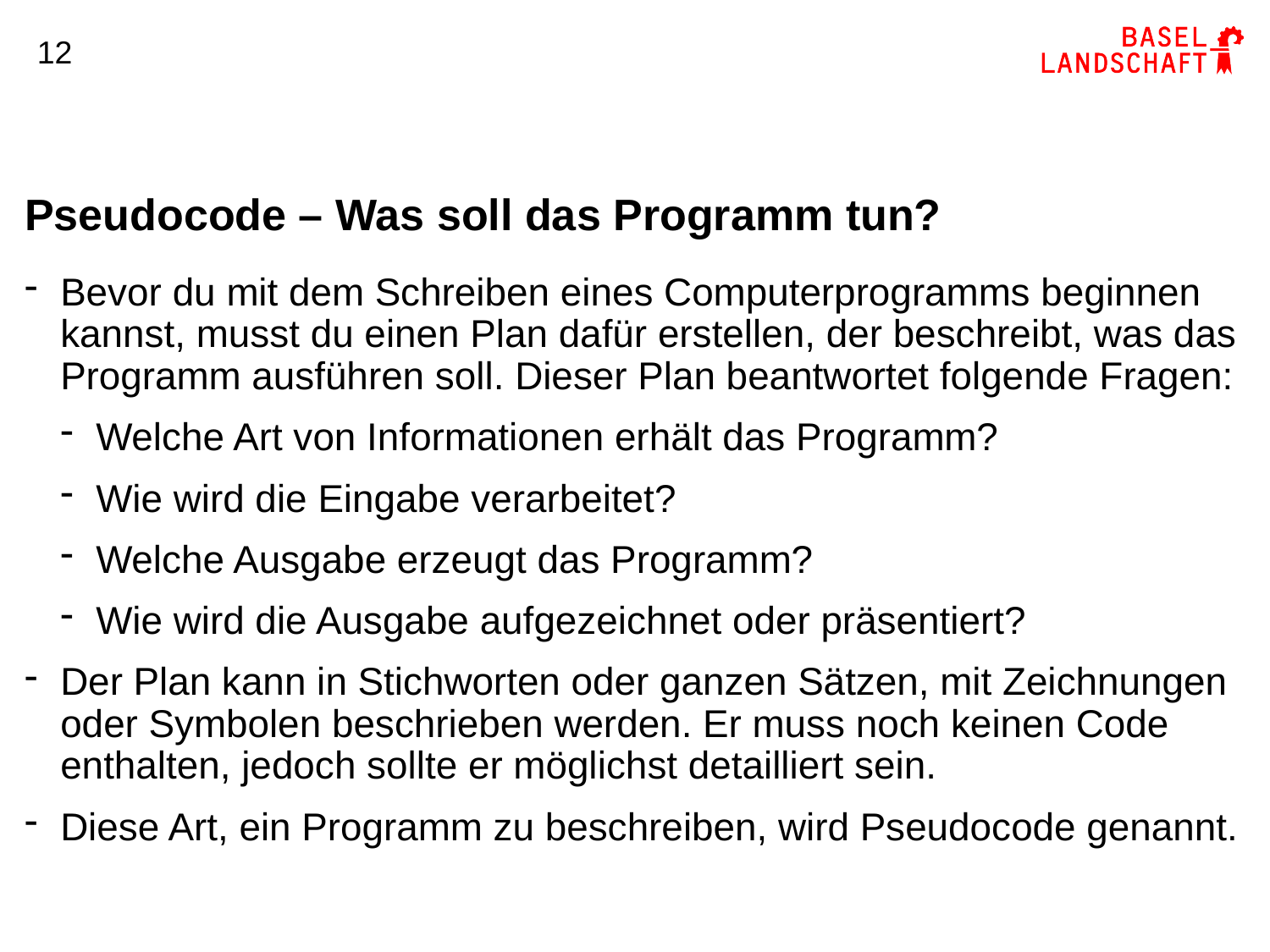

12
# Pseudocode – Was soll das Programm tun?
Bevor du mit dem Schreiben eines Computerprogramms beginnen kannst, musst du einen Plan dafür erstellen, der beschreibt, was das Programm ausführen soll. Dieser Plan beantwortet folgende Fragen:
Welche Art von Informationen erhält das Programm?
Wie wird die Eingabe verarbeitet?
Welche Ausgabe erzeugt das Programm?
Wie wird die Ausgabe aufgezeichnet oder präsentiert?
Der Plan kann in Stichworten oder ganzen Sätzen, mit Zeichnungen oder Symbolen beschrieben werden. Er muss noch keinen Code enthalten, jedoch sollte er möglichst detailliert sein.
Diese Art, ein Programm zu beschreiben, wird Pseudocode genannt.